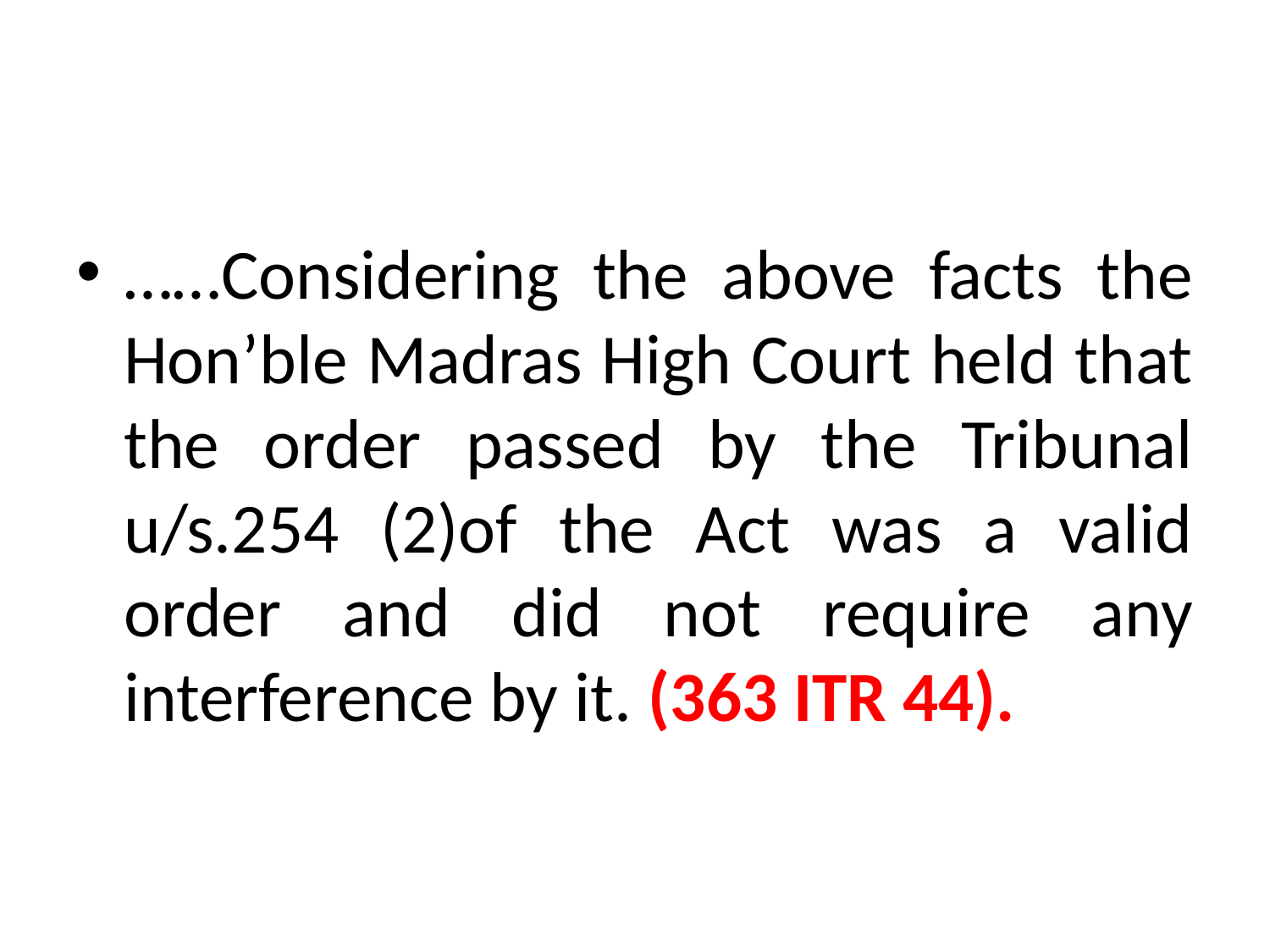

#
……Considering the above facts the Hon’ble Madras High Court held that the order passed by the Tribunal u/s.254 (2)of the Act was a valid order and did not require any interference by it. (363 ITR 44).